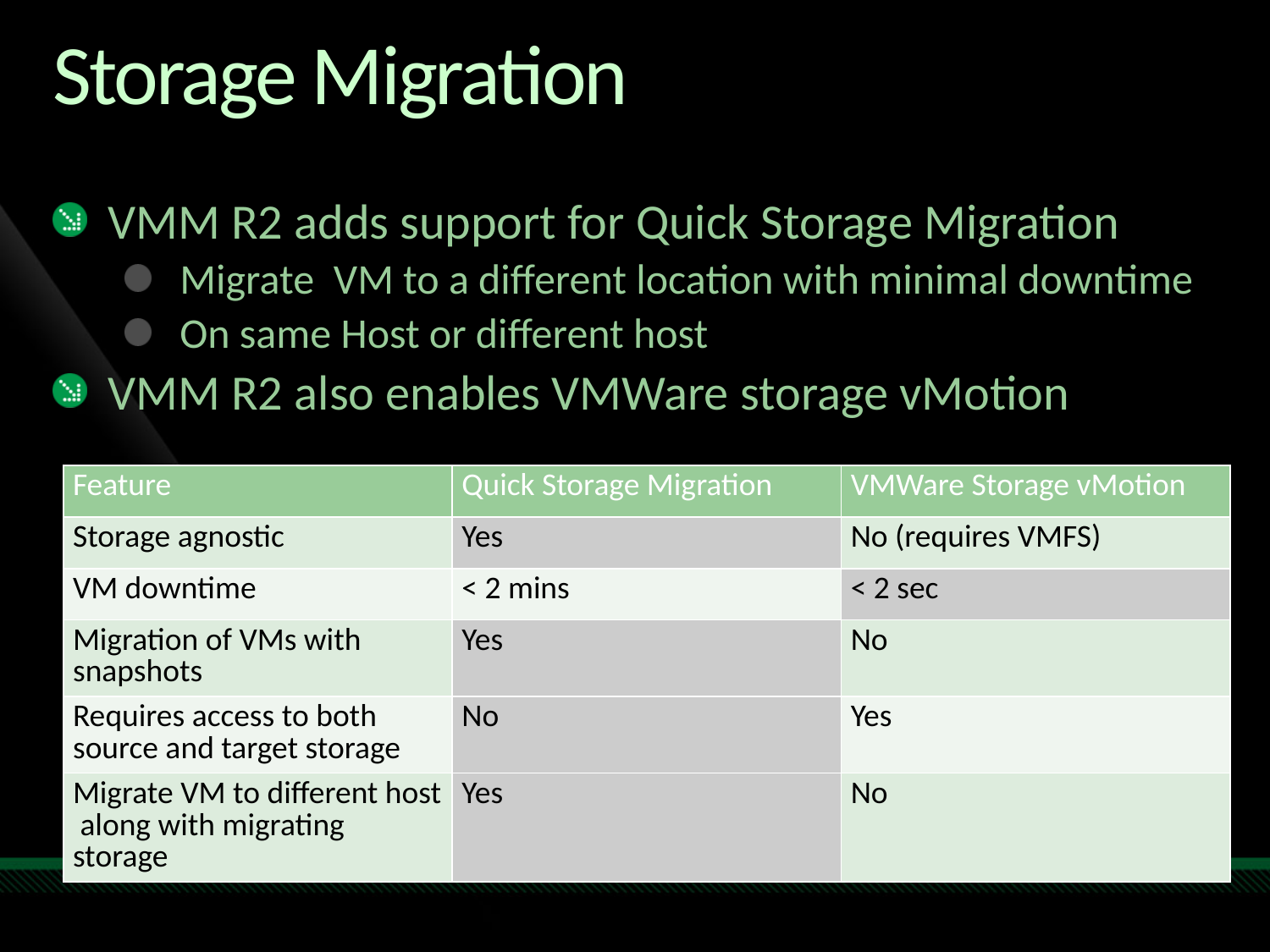

# Storage Migration
VMM R2 adds support for Quick Storage Migration
Migrate  VM to a different location with minimal downtime
On same Host or different host
VMM R2 also enables VMWare storage vMotion

| Feature | Quick Storage Migration | VMWare Storage vMotion |
| --- | --- | --- |
| Storage agnostic | Yes | No (requires VMFS) |
| VM downtime | < 2 mins | < 2 sec |
| Migration of VMs with snapshots | Yes | No |
| Requires access to both source and target storage | No | Yes |
| Migrate VM to different host along with migrating storage | Yes | No |